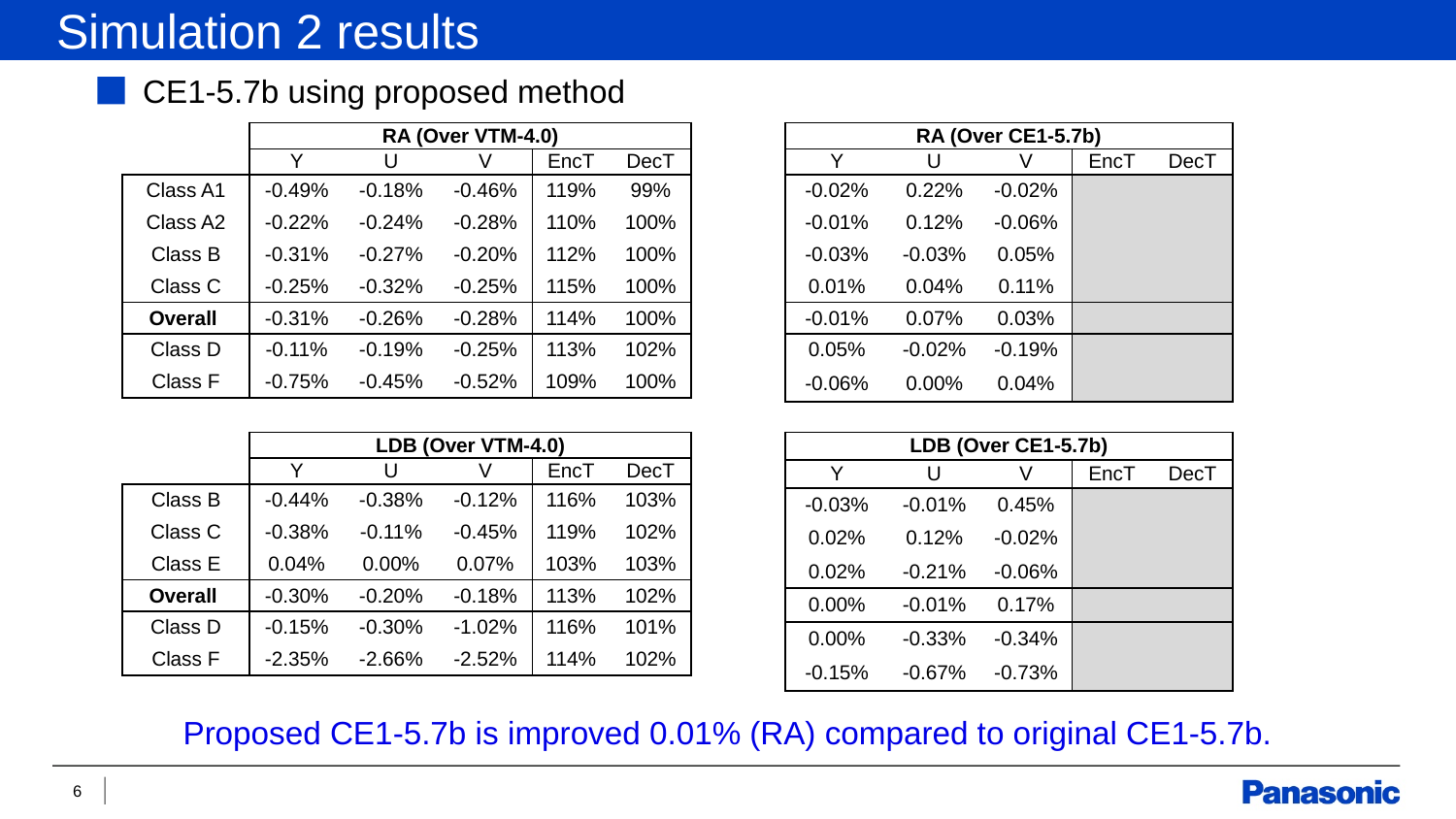

Simulation 2 results
CE1-5.7b using proposed method

|  | RA (Over VTM-4.0) |  |  |  |  |
| --- | --- | --- | --- | --- | --- |
|  | Y | U | V | EncT | DecT |
| Class A1 | -0.49% | -0.18% | -0.46% | 119% | 99% |
| Class A2 | -0.22% | -0.24% | -0.28% | 110% | 100% |
| Class B | -0.31% | -0.27% | -0.20% | 112% | 100% |
| Class C | -0.25% | -0.32% | -0.25% | 115% | 100% |
| Overall | -0.31% | -0.26% | -0.28% | 114% | 100% |
| Class D | -0.11% | -0.19% | -0.25% | 113% | 102% |
| Class F | -0.75% | -0.45% | -0.52% | 109% | 100% |
| RA (Over CE1-5.7b) |  |  |  |  |
| --- | --- | --- | --- | --- |
| Y | U | V | EncT | DecT |
| -0.02% | 0.22% | -0.02% |  |  |
| -0.01% | 0.12% | -0.06% |  |  |
| -0.03% | -0.03% | 0.05% |  |  |
| 0.01% | 0.04% | 0.11% |  |  |
| -0.01% | 0.07% | 0.03% |  |  |
| 0.05% | -0.02% | -0.19% |  |  |
| -0.06% | 0.00% | 0.04% |  |  |
|  | LDB (Over VTM-4.0) |  |  |  |  |
| --- | --- | --- | --- | --- | --- |
|  | Y | U | V | EncT | DecT |
| Class B | -0.44% | -0.38% | -0.12% | 116% | 103% |
| Class C | -0.38% | -0.11% | -0.45% | 119% | 102% |
| Class E | 0.04% | 0.00% | 0.07% | 103% | 103% |
| Overall | -0.30% | -0.20% | -0.18% | 113% | 102% |
| Class D | -0.15% | -0.30% | -1.02% | 116% | 101% |
| Class F | -2.35% | -2.66% | -2.52% | 114% | 102% |
| LDB (Over CE1-5.7b) |  |  |  |  |
| --- | --- | --- | --- | --- |
| Y | U | V | EncT | DecT |
| -0.03% | -0.01% | 0.45% |  |  |
| 0.02% | 0.12% | -0.02% |  |  |
| 0.02% | -0.21% | -0.06% |  |  |
| 0.00% | -0.01% | 0.17% |  |  |
| 0.00% | -0.33% | -0.34% |  |  |
| -0.15% | -0.67% | -0.73% |  |  |
Proposed CE1-5.7b is improved 0.01% (RA) compared to original CE1-5.7b.